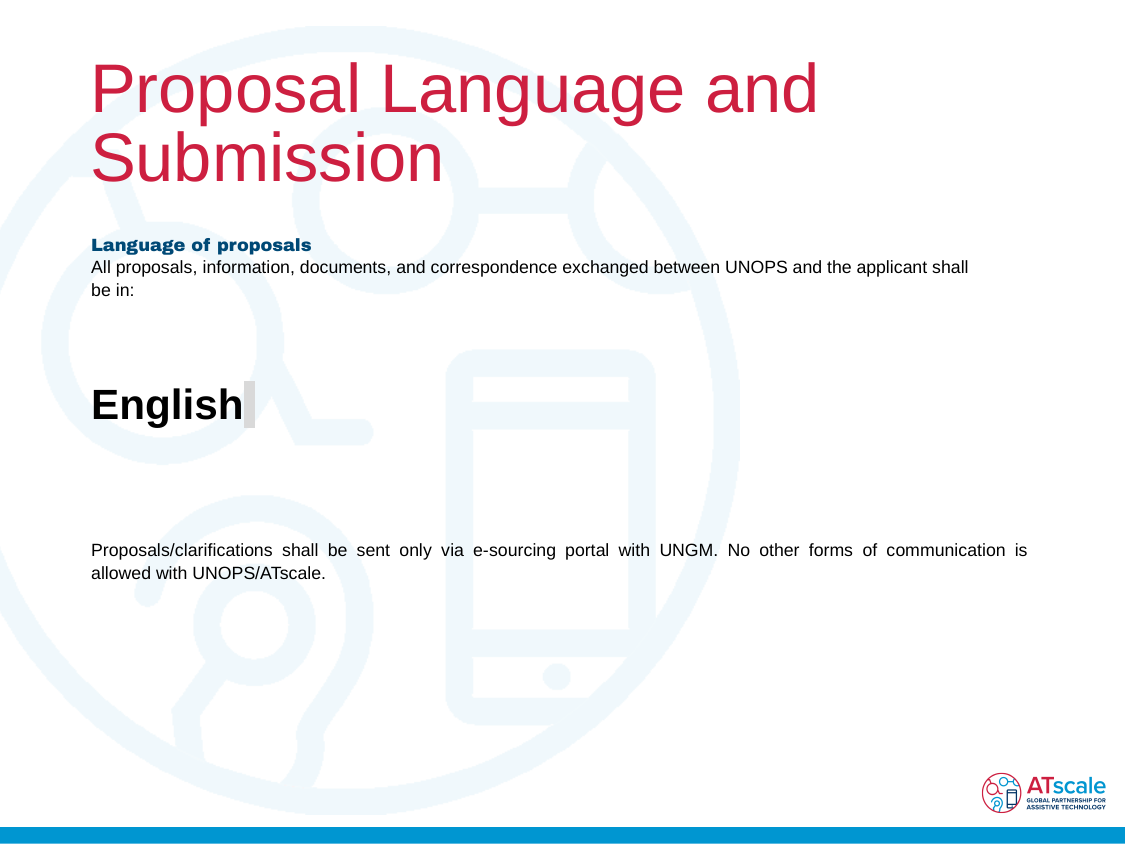

# Proposal Language and Submission
Language of proposals
All proposals, information, documents, and correspondence exchanged between UNOPS and the applicant shall be in:

 					English

Proposals/clarifications shall be sent only via e-sourcing portal with UNGM. No other forms of communication is allowed with UNOPS/ATscale.